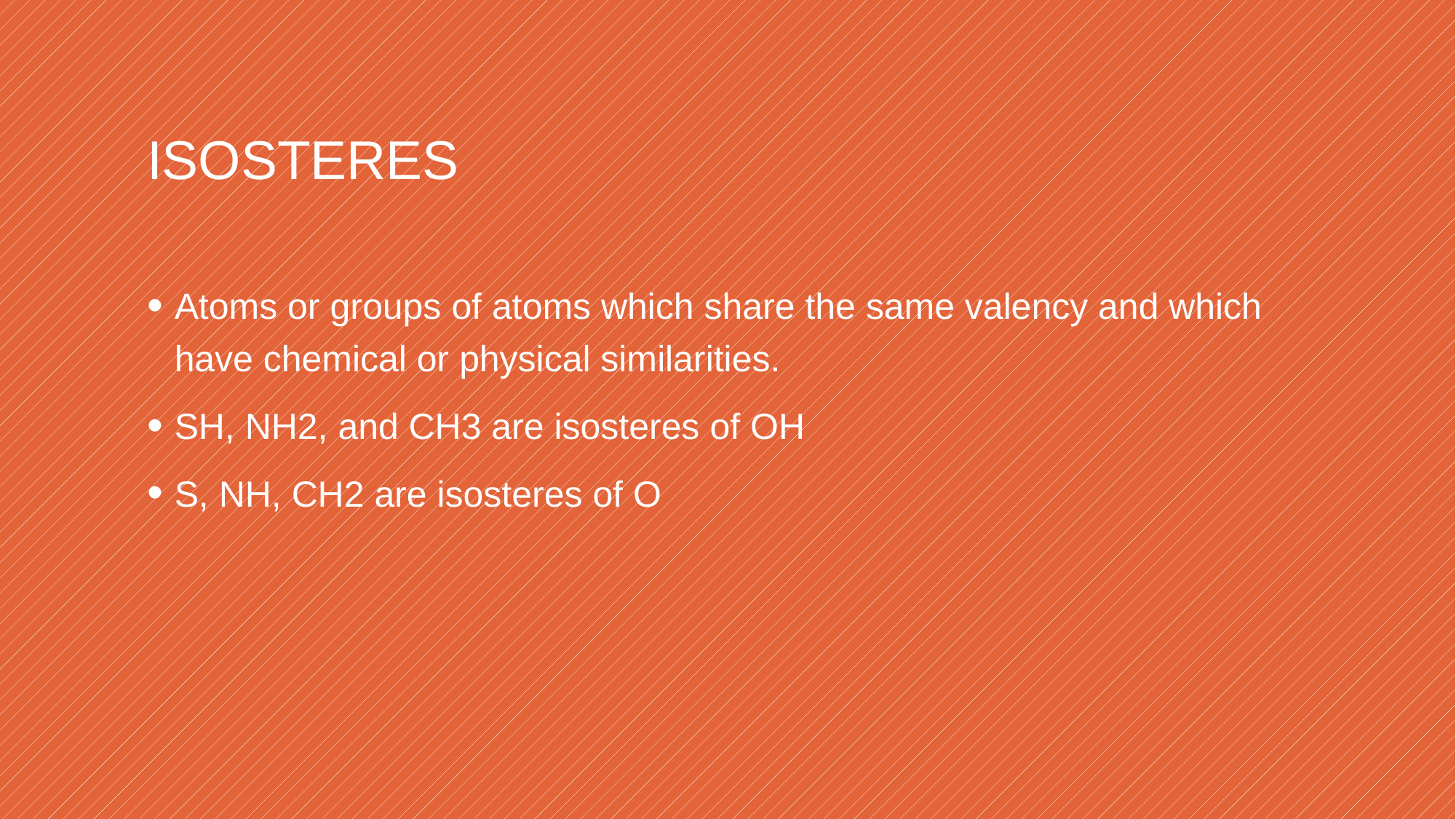

# isosteres
Atoms or groups of atoms which share the same valency and which have chemical or physical similarities.
SH, NH2, and CH3 are isosteres of OH
S, NH, CH2 are isosteres of O